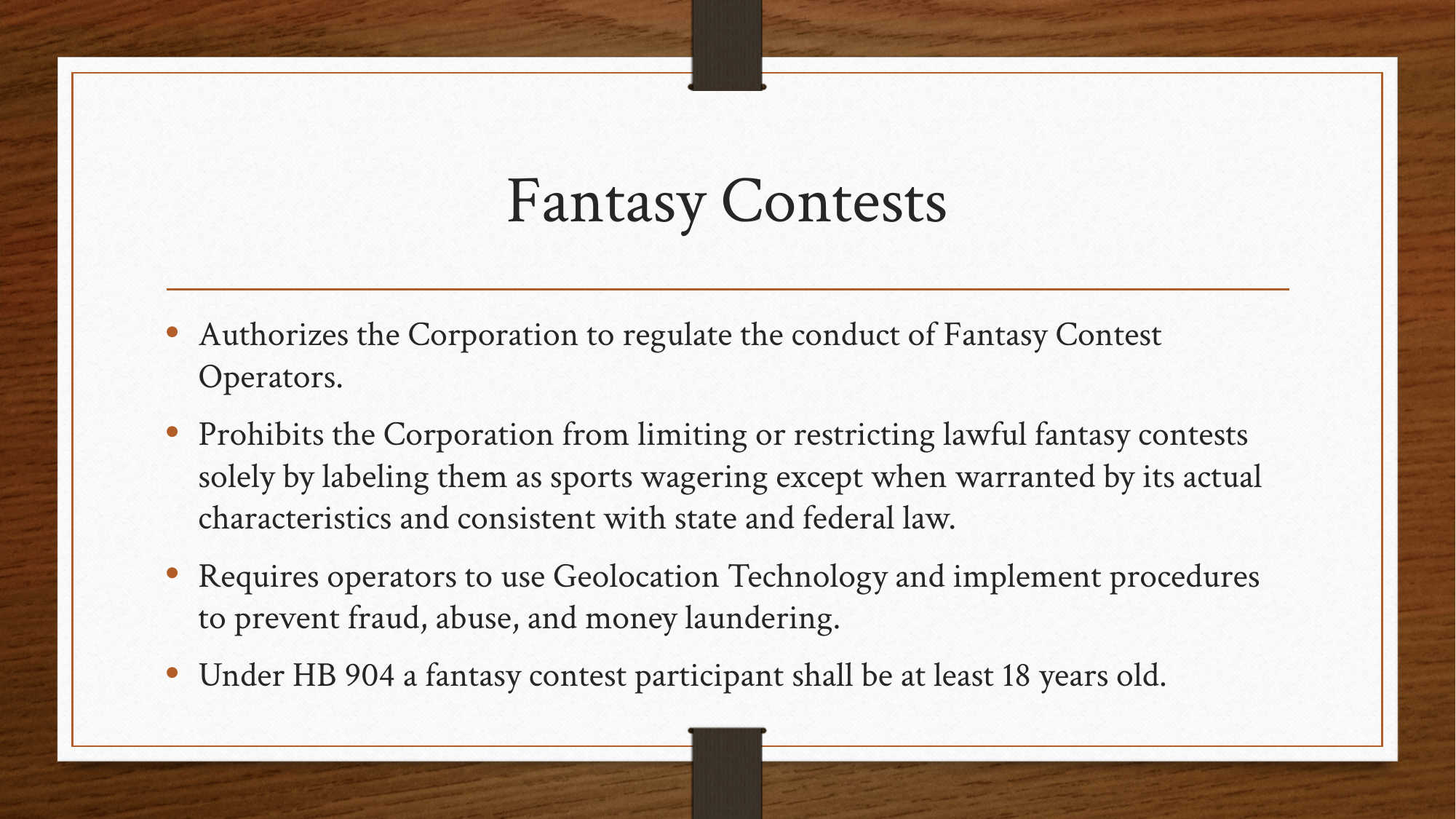

# Fantasy Contests
Authorizes the Corporation to regulate the conduct of Fantasy Contest Operators.
Prohibits the Corporation from limiting or restricting lawful fantasy contests solely by labeling them as sports wagering except when warranted by its actual characteristics and consistent with state and federal law.
Requires operators to use Geolocation Technology and implement procedures to prevent fraud, abuse, and money laundering.
Under HB 904 a fantasy contest participant shall be at least 18 years old.